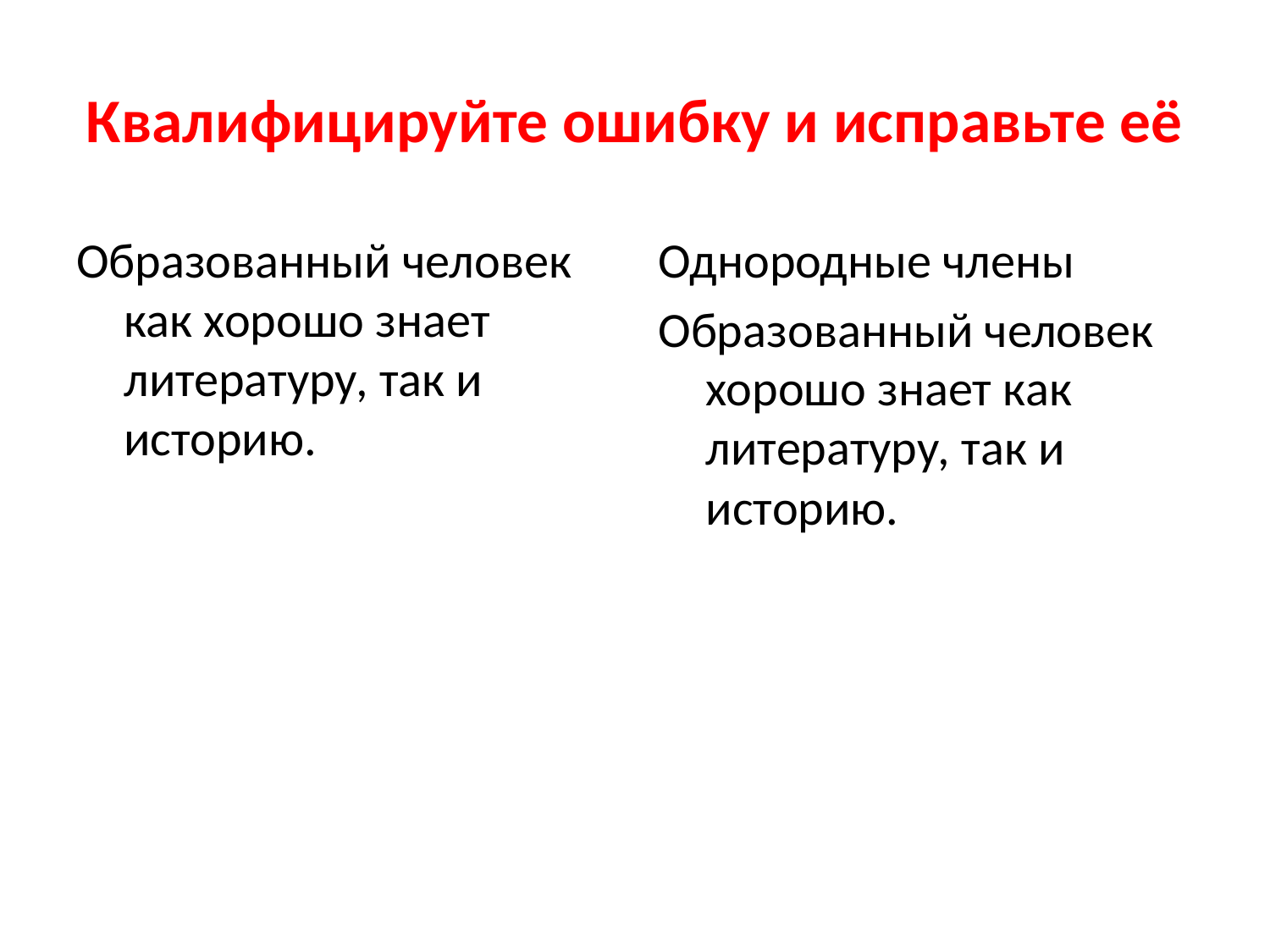

# Квалифицируйте ошибку и исправьте её
Образованный человек как хорошо знает литературу, так и историю.
Однородные члены
Образованный человек хорошо знает как литературу, так и историю.